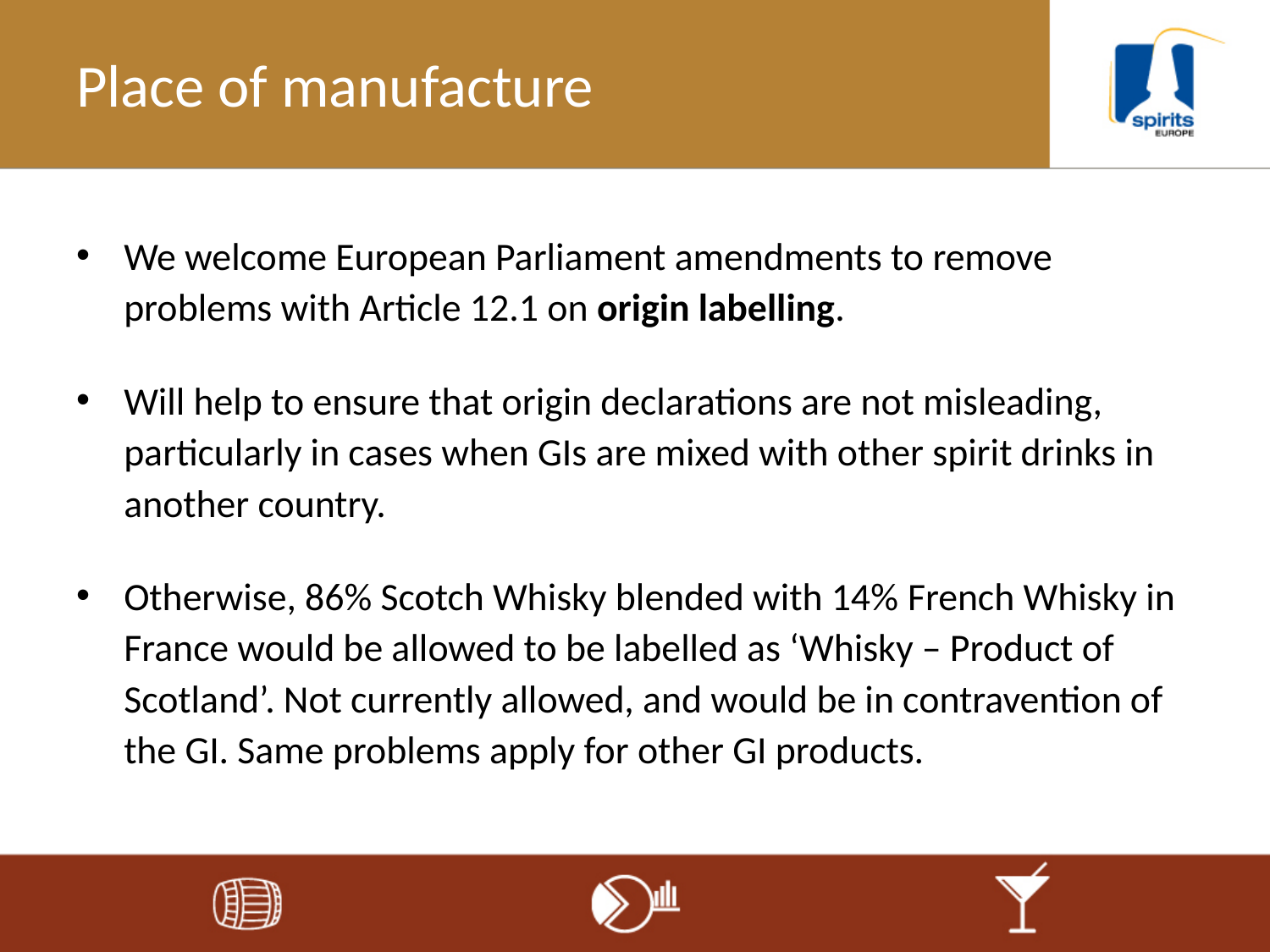

# Place of manufacture
We welcome European Parliament amendments to remove problems with Article 12.1 on origin labelling.
Will help to ensure that origin declarations are not misleading, particularly in cases when GIs are mixed with other spirit drinks in another country.
Otherwise, 86% Scotch Whisky blended with 14% French Whisky in France would be allowed to be labelled as ‘Whisky – Product of Scotland’. Not currently allowed, and would be in contravention of the GI. Same problems apply for other GI products.